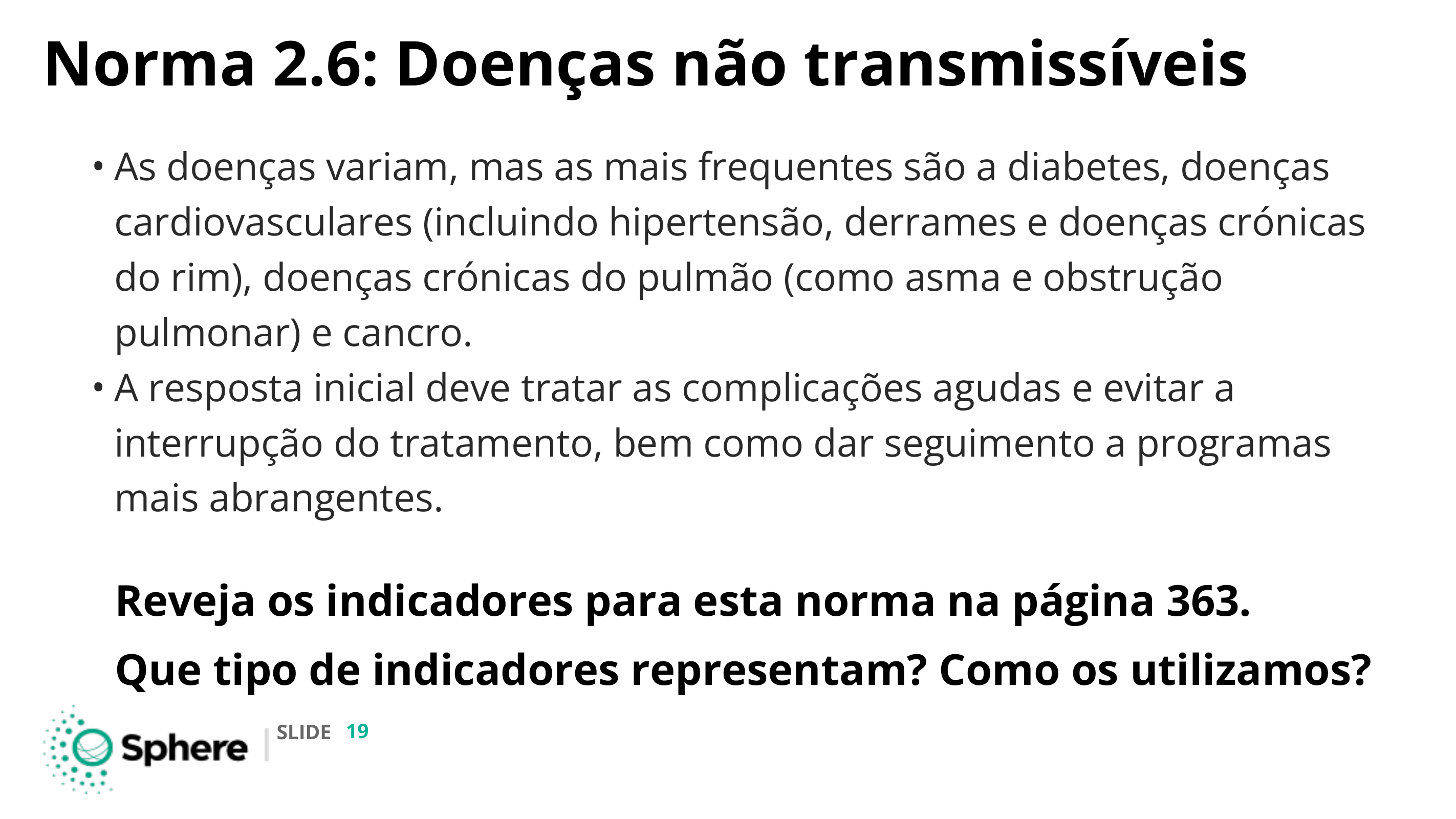

# Norma 2.6: Doenças não transmissíveis
As doenças variam, mas as mais frequentes são a diabetes, doenças cardiovasculares (incluindo hipertensão, derrames e doenças crónicas do rim), doenças crónicas do pulmão (como asma e obstrução pulmonar) e cancro.
A resposta inicial deve tratar as complicações agudas e evitar a interrupção do tratamento, bem como dar seguimento a programas mais abrangentes.
Reveja os indicadores para esta norma na página 363.
Que tipo de indicadores representam? Como os utilizamos?
19